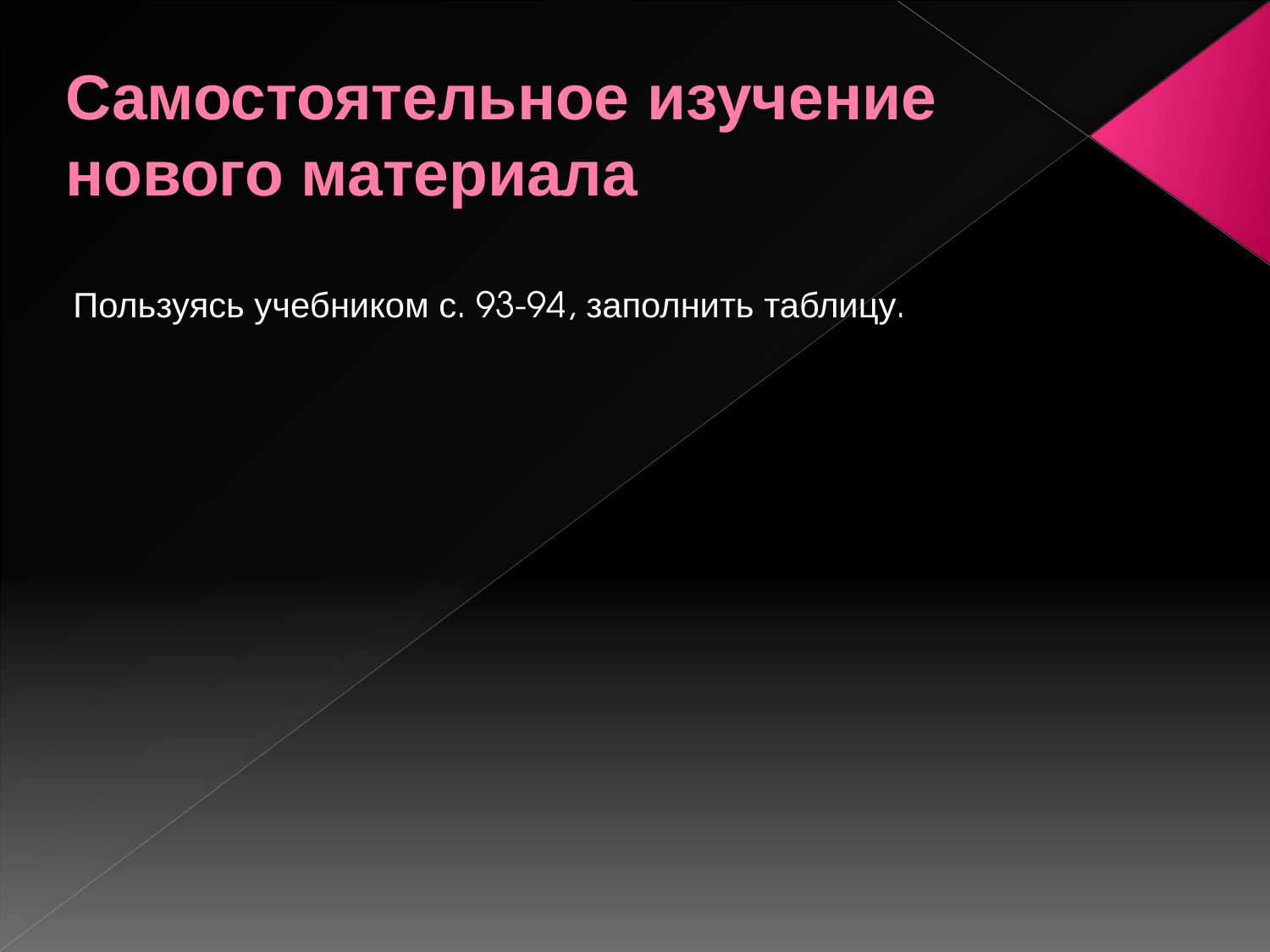

# Самостоятельное изучение нового материала

Пользуясь учебником с. 93-94, заполнить таблицу.